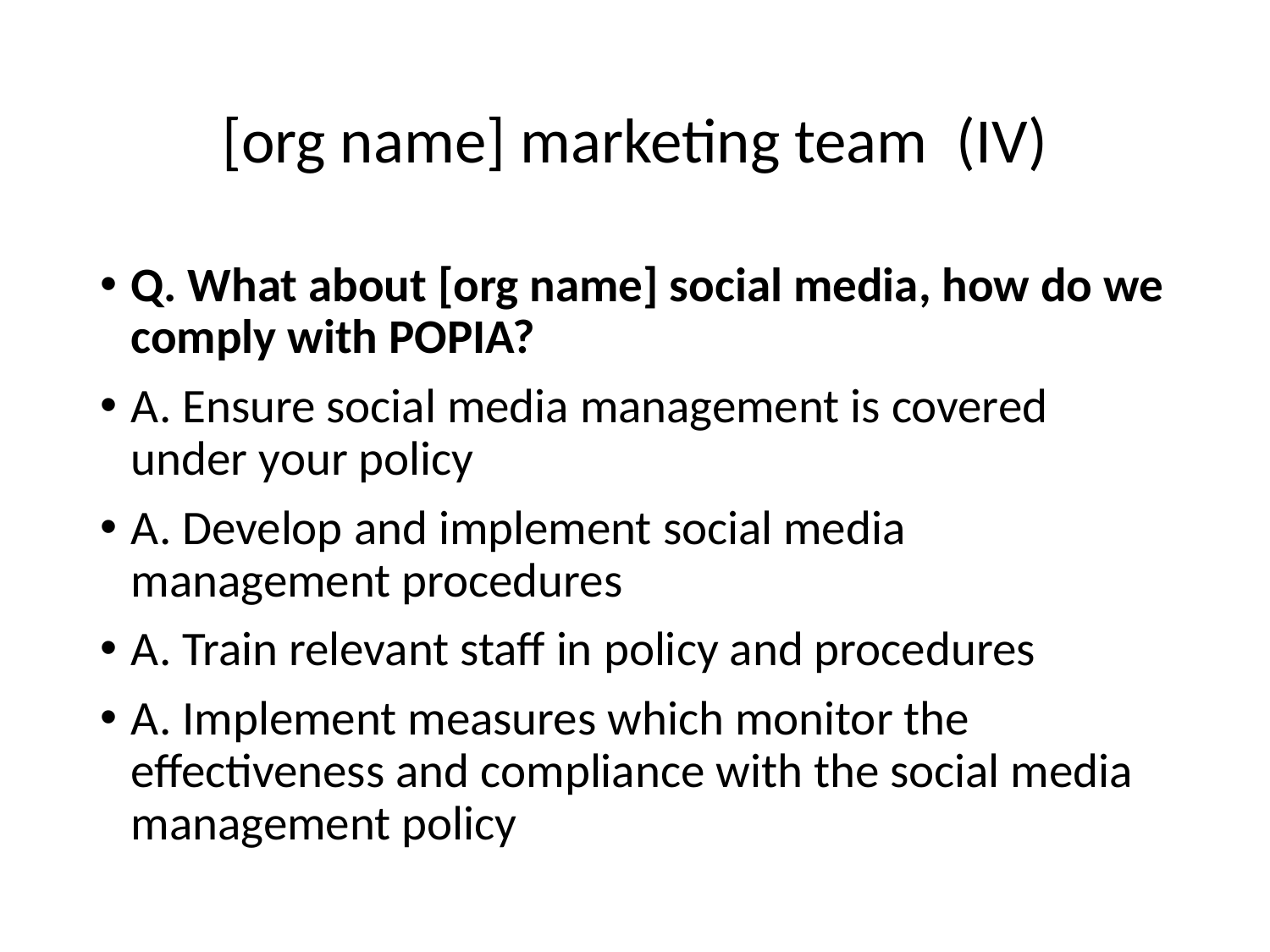

# [org name] marketing team  (IV)
Q. What about [org name] social media, how do we comply with POPIA?
A. Ensure social media management is covered under your policy
A. Develop and implement social media management procedures
A. Train relevant staff in policy and procedures
A. Implement measures which monitor the effectiveness and compliance with the social media management policy